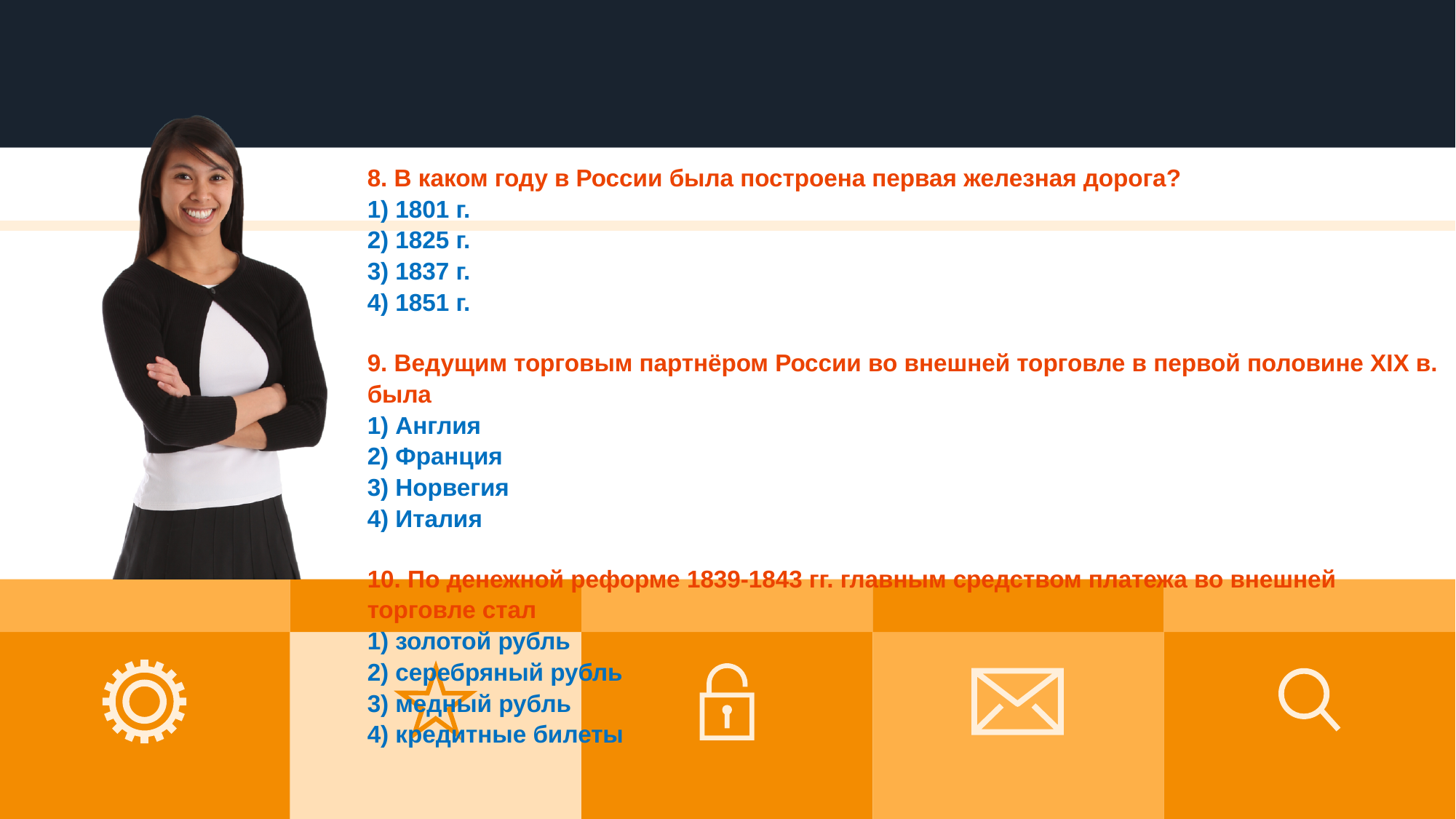

8. В каком году в России была построена первая железная дорога?
1) 1801 г.
2) 1825 г.
3) 1837 г.
4) 1851 г.
9. Ведущим торговым партнёром России во внешней торговле в первой половине XIX в. была
1) Англия
2) Франция
3) Норвегия
4) Италия
10. По денежной реформе 1839-1843 гг. главным средством платежа во внешней торговле стал
1) золотой рубль
2) серебряный рубль
3) медный рубль
4) кредитные билеты